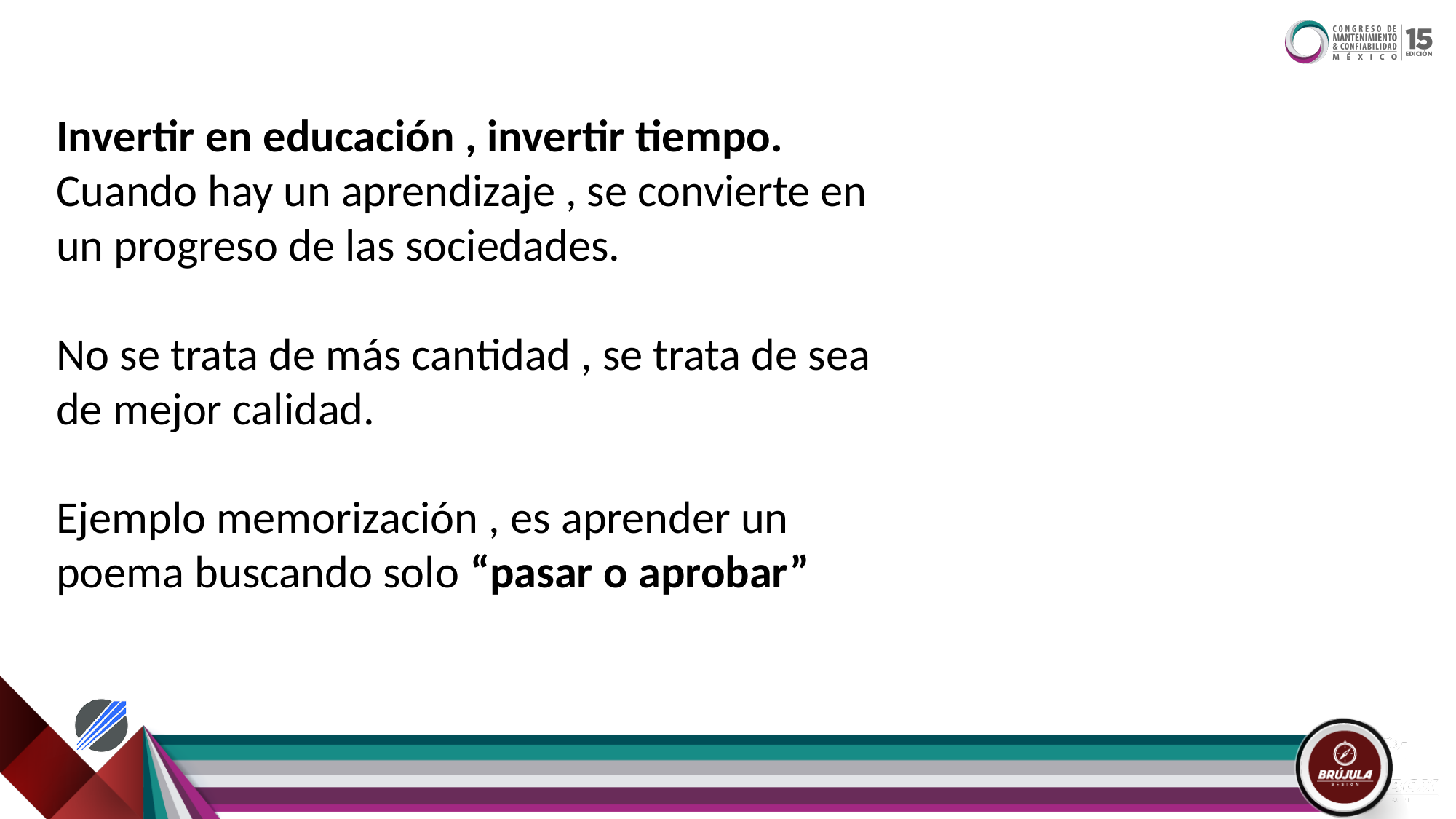

Invertir en educación , invertir tiempo.
Cuando hay un aprendizaje , se convierte en un progreso de las sociedades.

No se trata de más cantidad , se trata de sea de mejor calidad.

Ejemplo memorización , es aprender un poema buscando solo “pasar o aprobar”